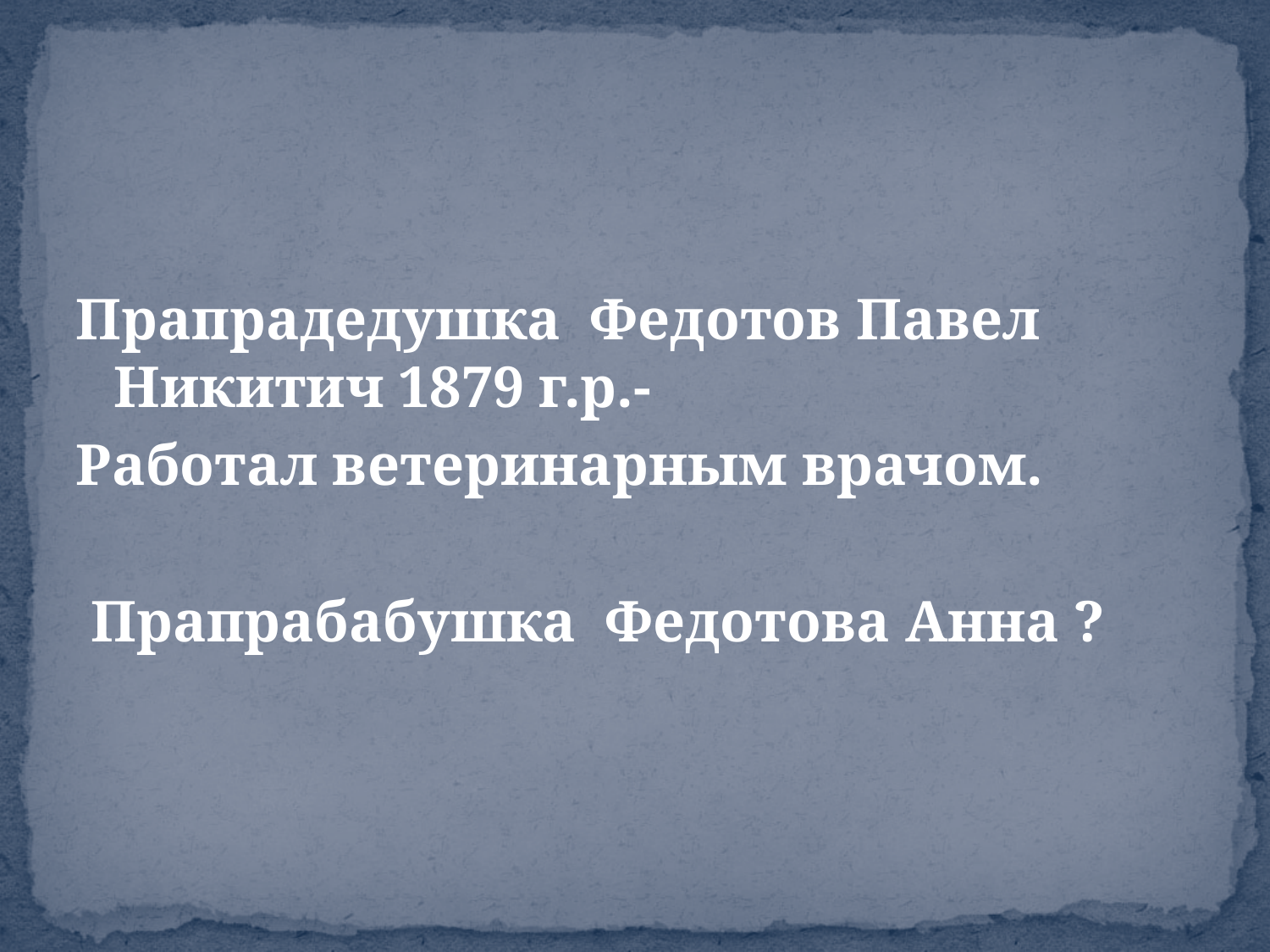

#

Прапрадедушка  Федотов Павел Никитич 1879 г.р.-
Работал ветеринарным врачом.

 Прапрабабушка  Федотова Анна ?